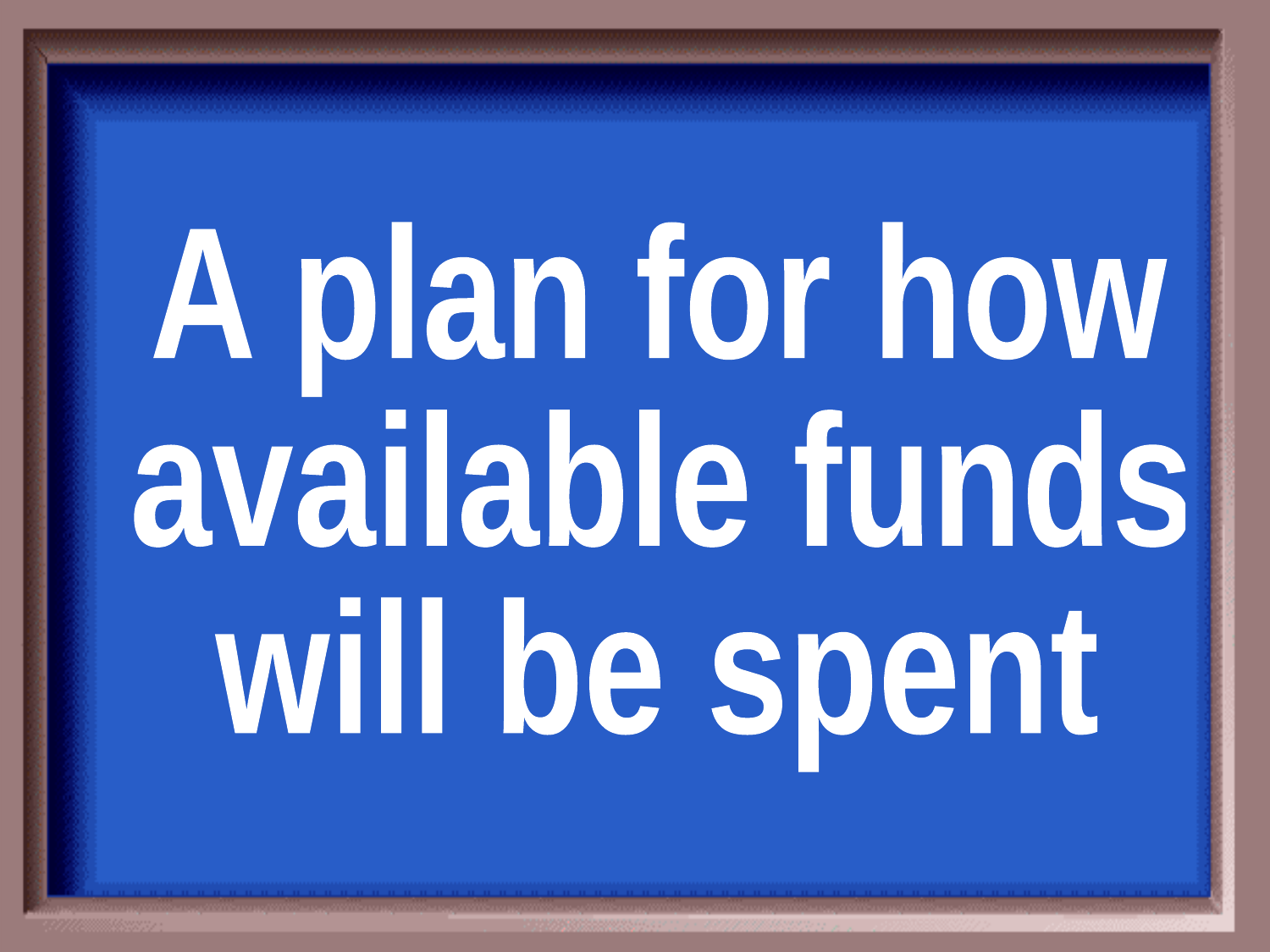

A plan for how
available funds
will be spent